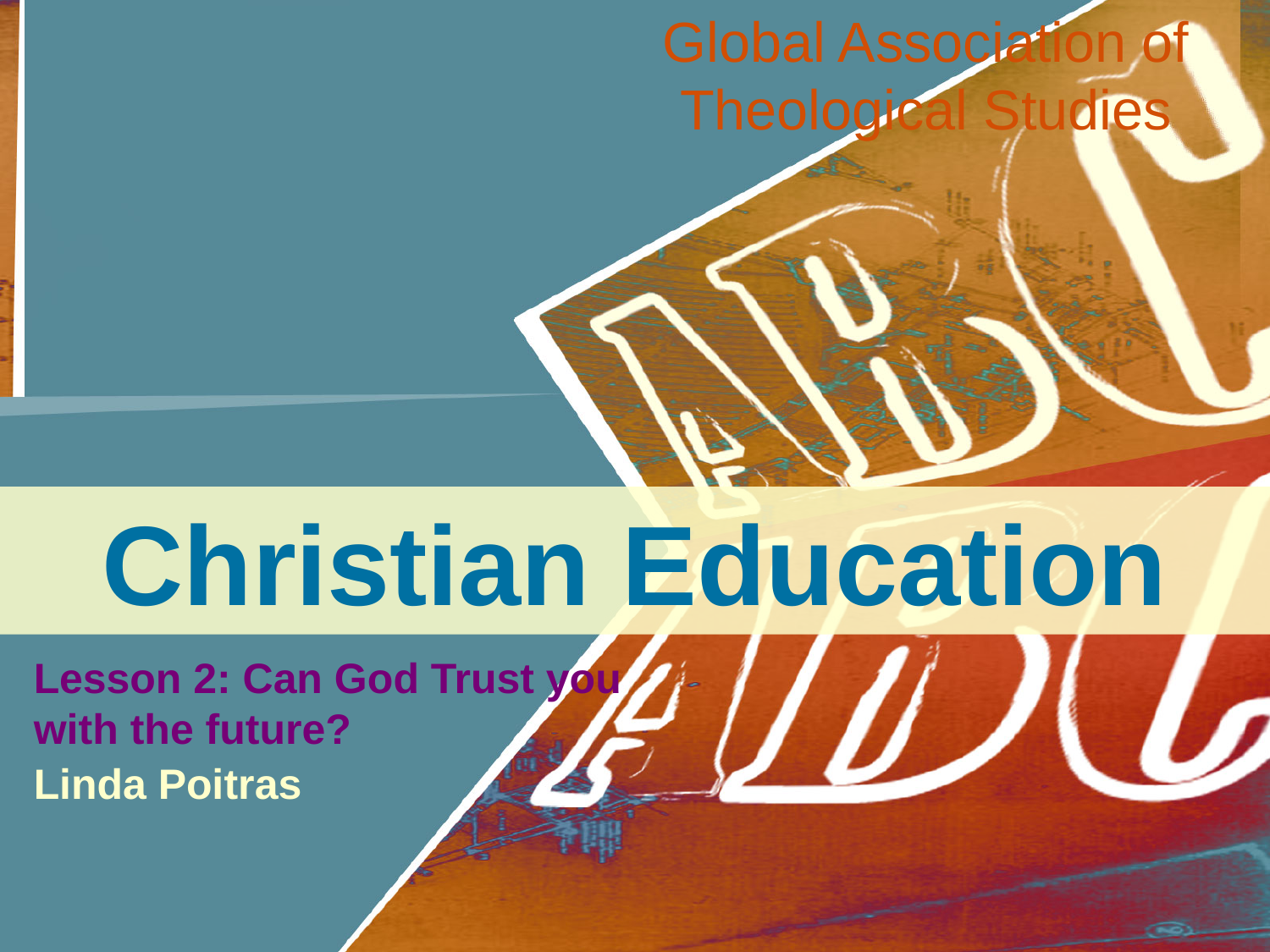

Global Association of Theological Studies
Christian Education
Lesson 2: Can God Trust you with the future?
Linda Poitras